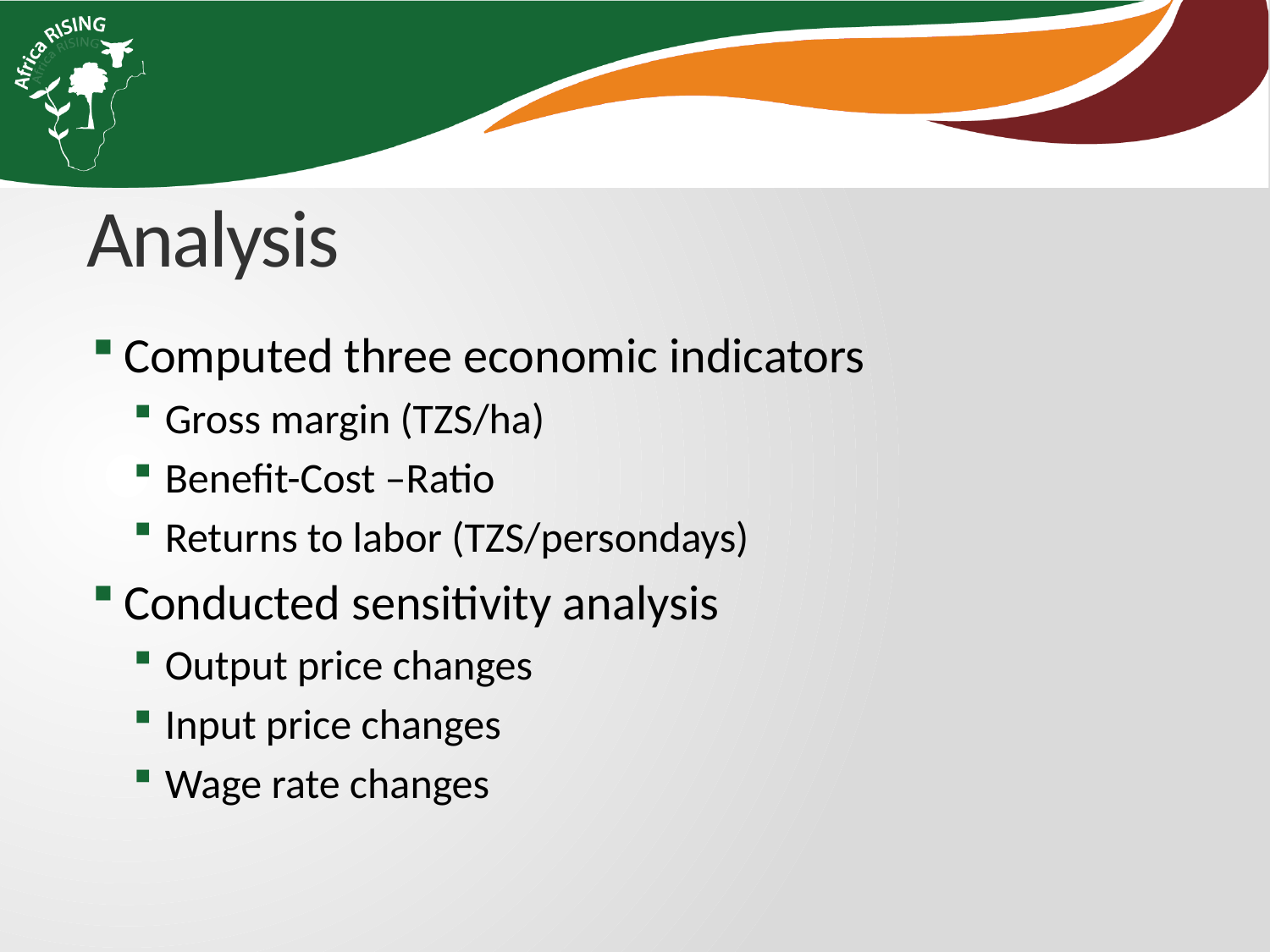

# Analysis
Computed three economic indicators
Gross margin (TZS/ha)
Benefit-Cost –Ratio
Returns to labor (TZS/persondays)
Conducted sensitivity analysis
Output price changes
Input price changes
Wage rate changes